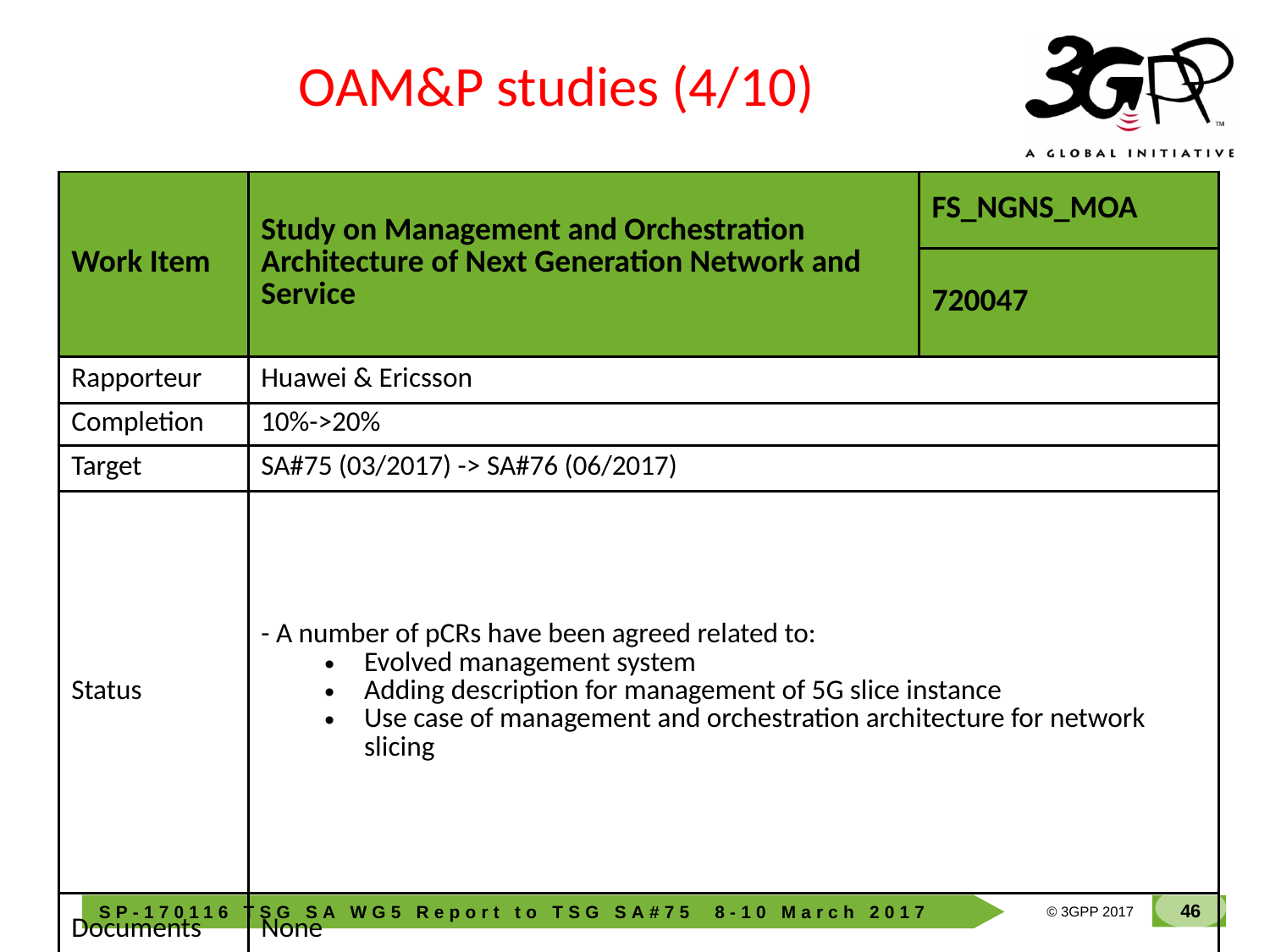

OAM&P studies (4/10)
| Work Item | Study on Management and Orchestration Architecture of Next Generation Network and Service | FS\_NGNS\_MOA |
| --- | --- | --- |
|  |  | 720047 |
| Rapporteur | Huawei & Ericsson |  |
| Completion | 10%->20% |  |
| Target | SA#75 (03/2017) -> SA#76 (06/2017) |  |
| Status | - A number of pCRs have been agreed related to: Evolved management system Adding description for management of 5G slice instance Use case of management and orchestration architecture for network slicing |  |
| Documents | None |  |